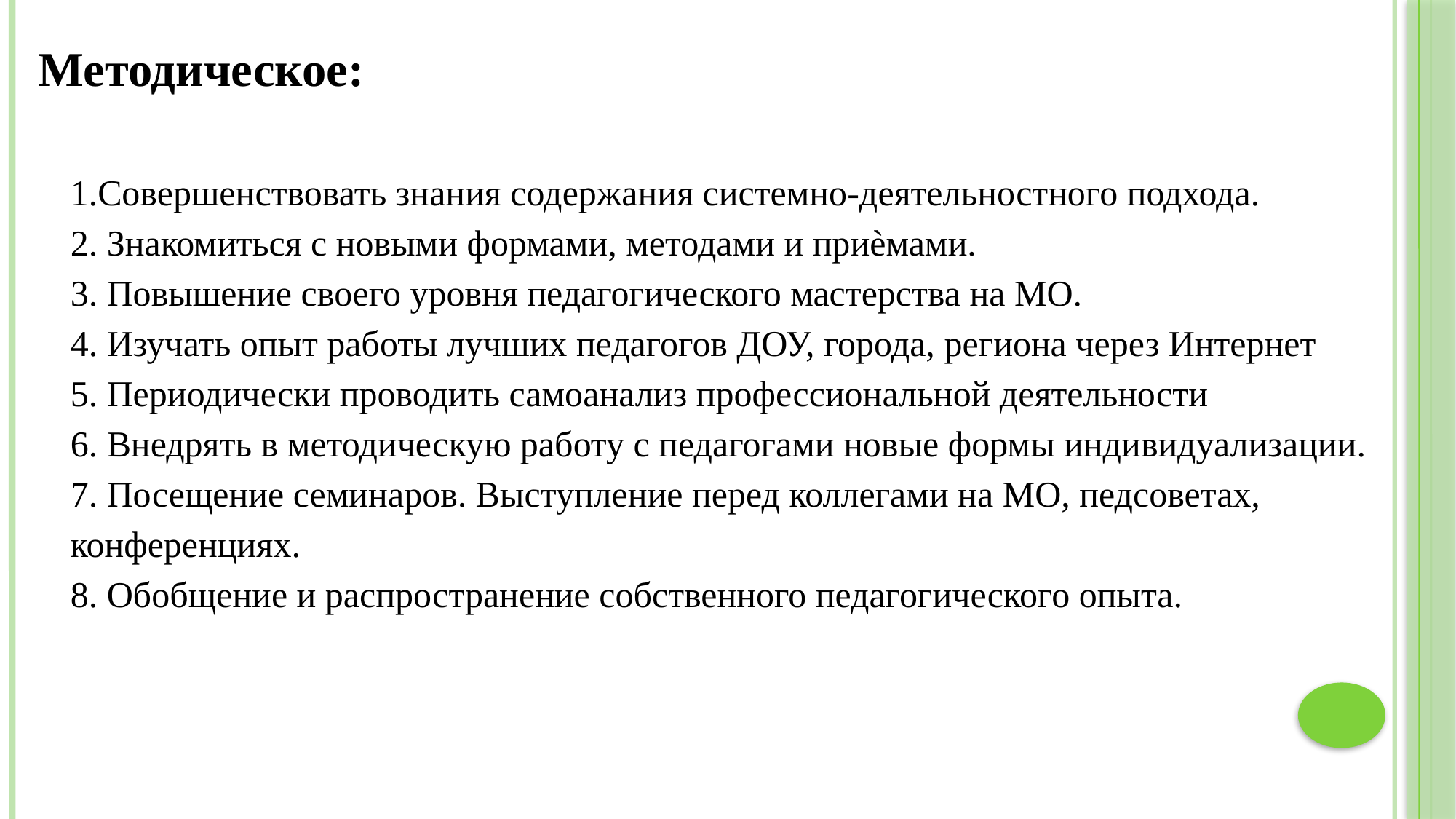

Методическое:

1.Совершенствовать знания содержания системно-деятельностного подхода.
2. Знакомиться с новыми формами, методами и приѐмами.
3. Повышение своего уровня педагогического мастерства на МО.
4. Изучать опыт работы лучших педагогов ДОУ, города, региона через Интернет
5. Периодически проводить самоанализ профессиональной деятельности
6. Внедрять в методическую работу с педагогами новые формы индивидуализации.
7. Посещение семинаров. Выступление перед коллегами на МО, педсоветах, конференциях.
8. Обобщение и распространение собственного педагогического опыта.